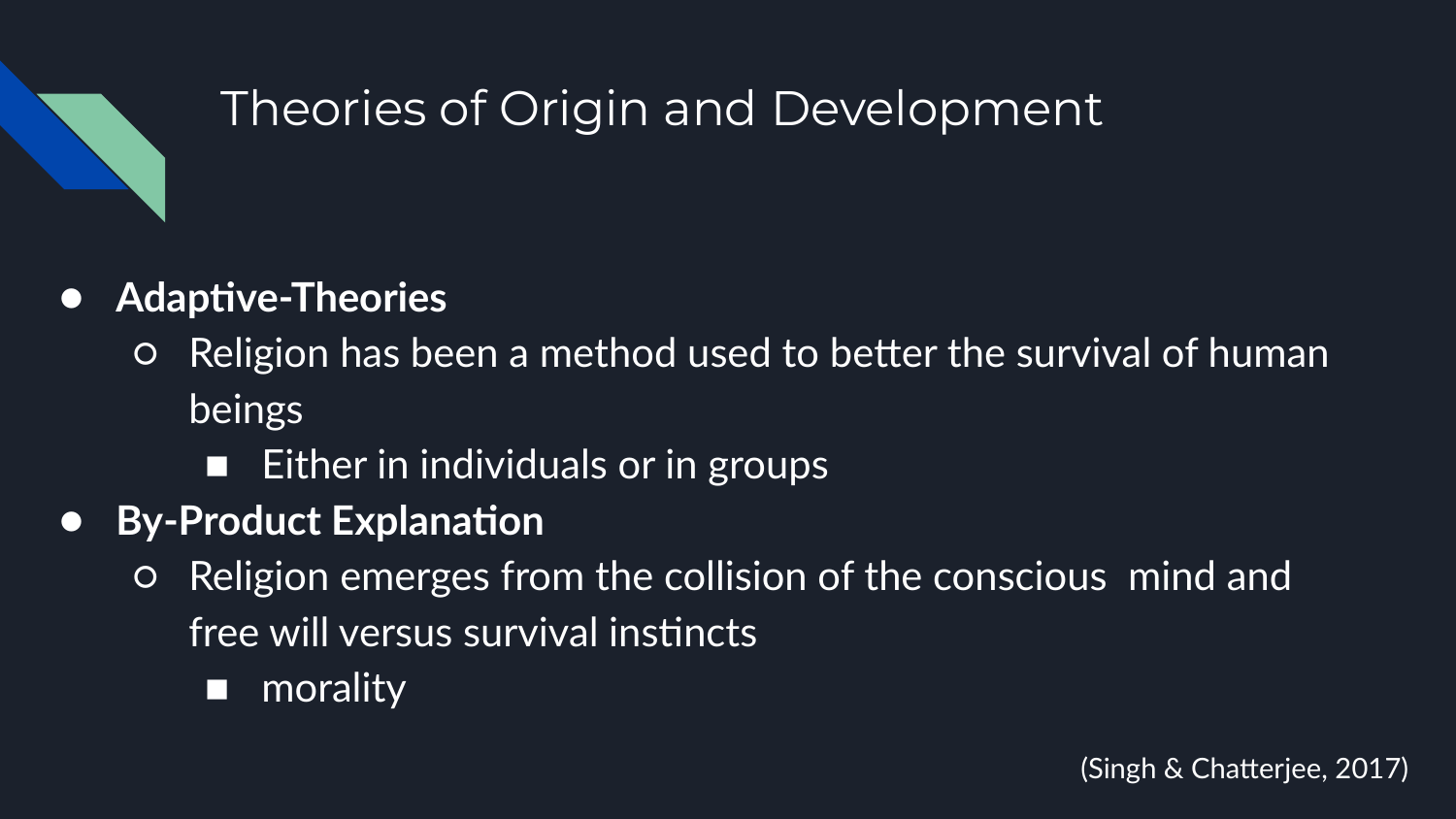

# Theories of Origin and Development
Adaptive-Theories
Religion has been a method used to better the survival of human beings
Either in individuals or in groups
By-Product Explanation
Religion emerges from the collision of the conscious  mind and free will versus survival instincts
morality

(Singh & Chatterjee, 2017)